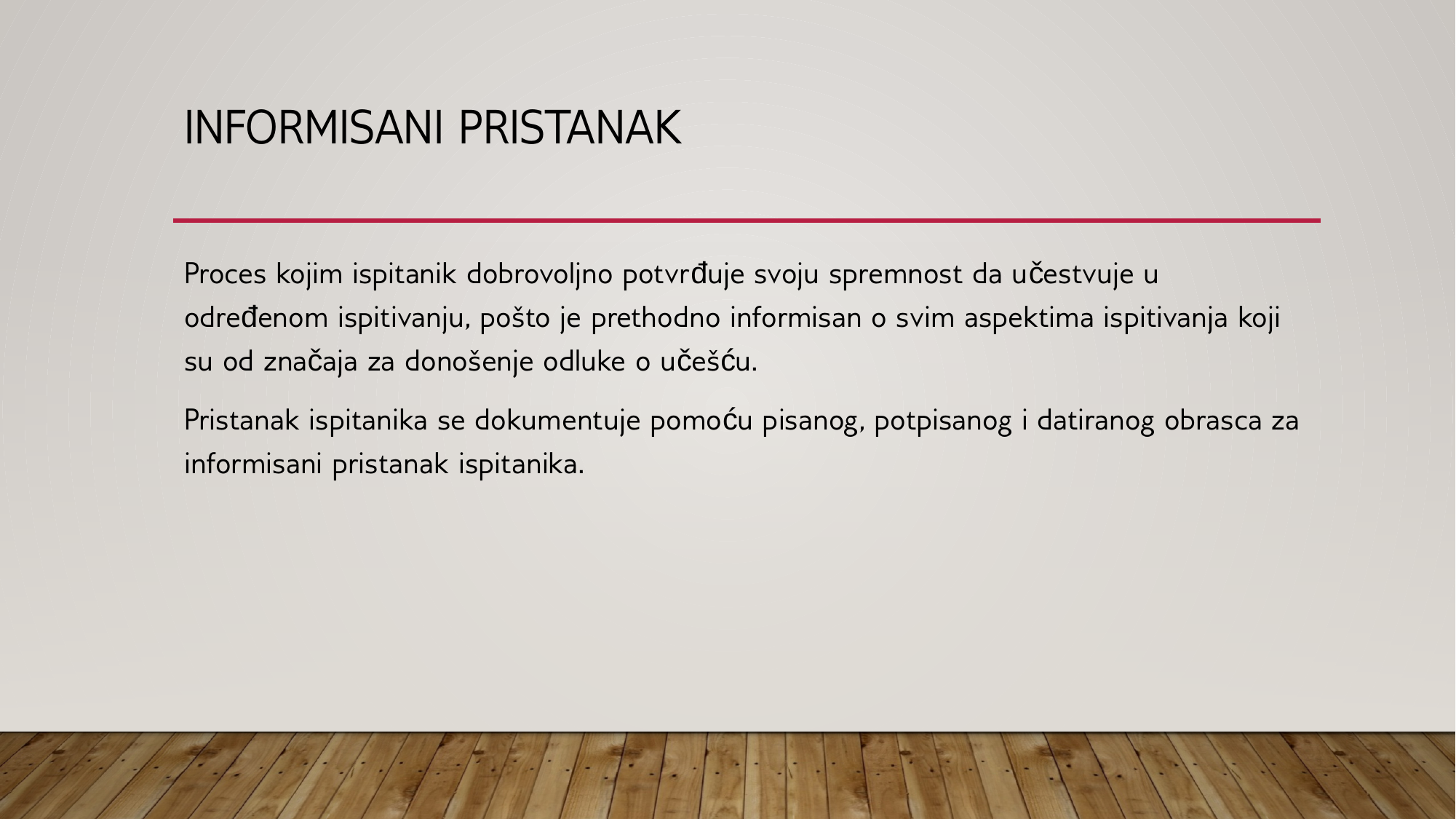

# Informisani pristanak
Proces kojim ispitanik dobrovoljno potvrđuje svoju spremnost da učestvuje u određenom ispitivanju, pošto je prethodno informisan o svim aspektima ispitivanja koji su od značaja za donošenje odluke o učešću.
Pristanak ispitanika se dokumentuje pomoću pisanog, potpisanog i datiranog obrasca za informisani pristanak ispitanika.